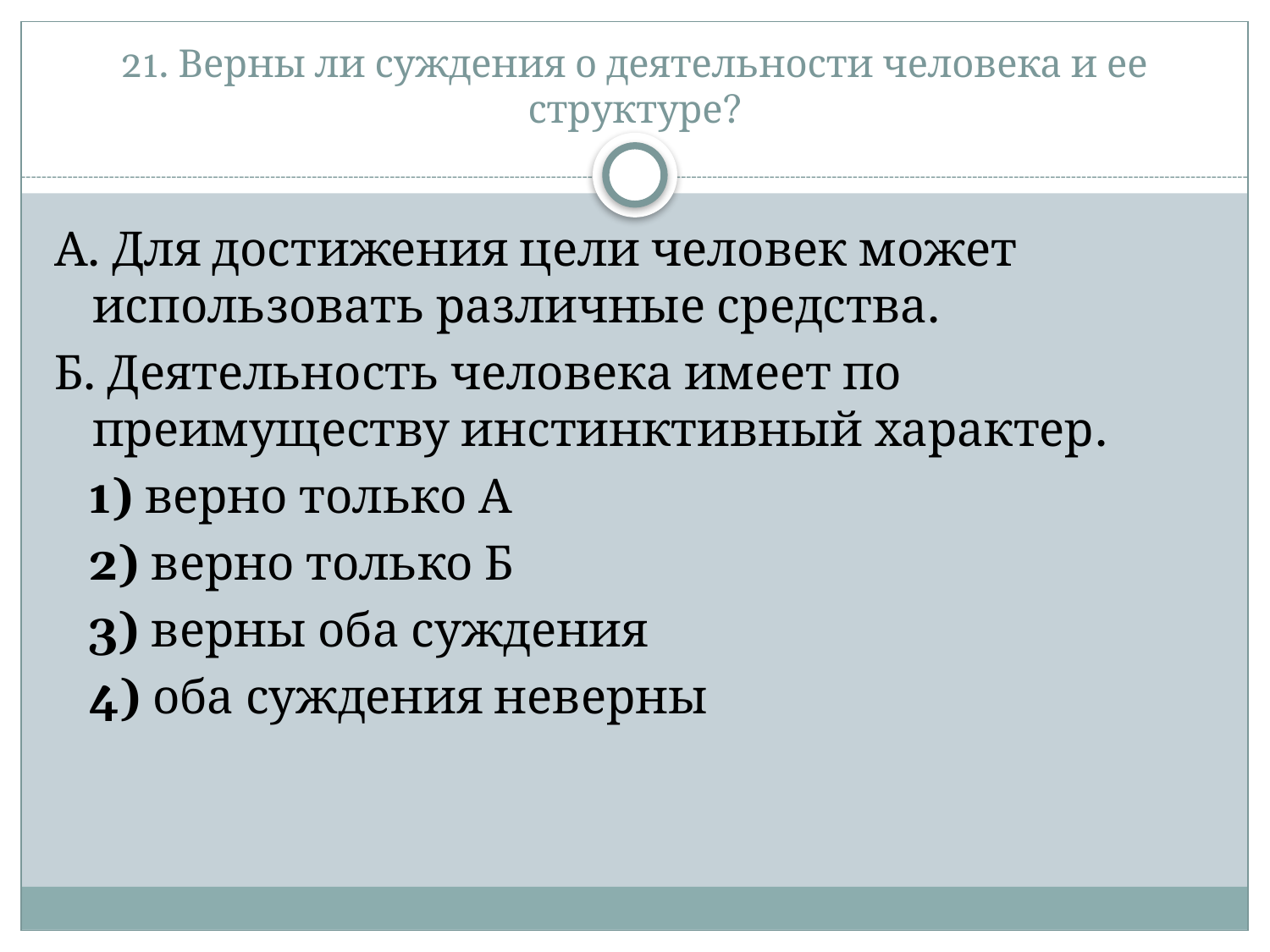

# 21. Верны ли суждения о деятельности человека и ее структуре?
А. Для достижения цели человек может использовать различные средства.
Б. Деятельность человека имеет по преимуществу инстинктивный характер.
   1) верно только А
   2) верно только Б
   3) верны оба суждения
   4) оба суждения неверны